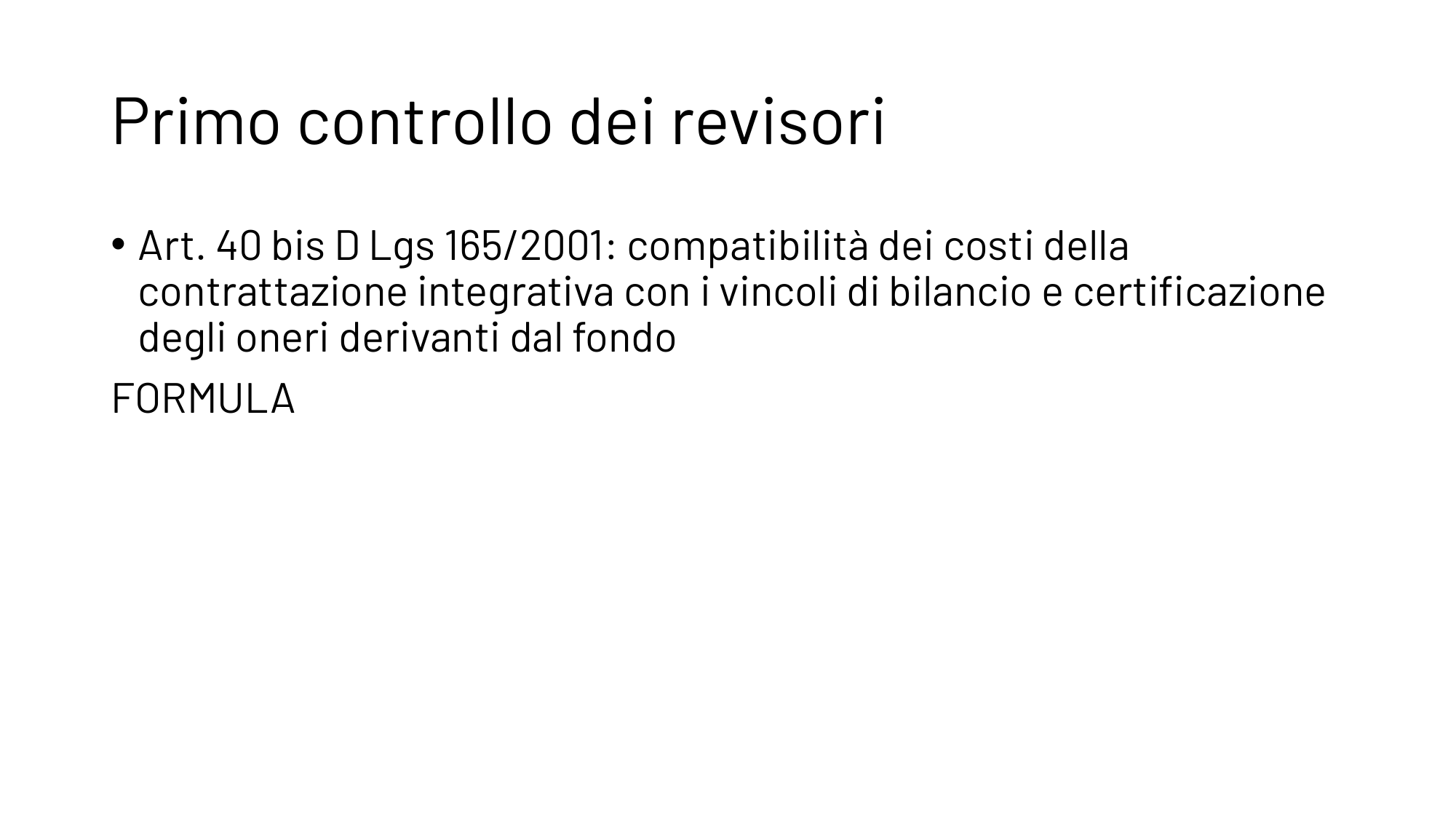

# Primo controllo dei revisori
Art. 40 bis D Lgs 165/2001: compatibilità dei costi della contrattazione integrativa con i vincoli di bilancio e certificazione degli oneri derivanti dal fondo
FORMULA